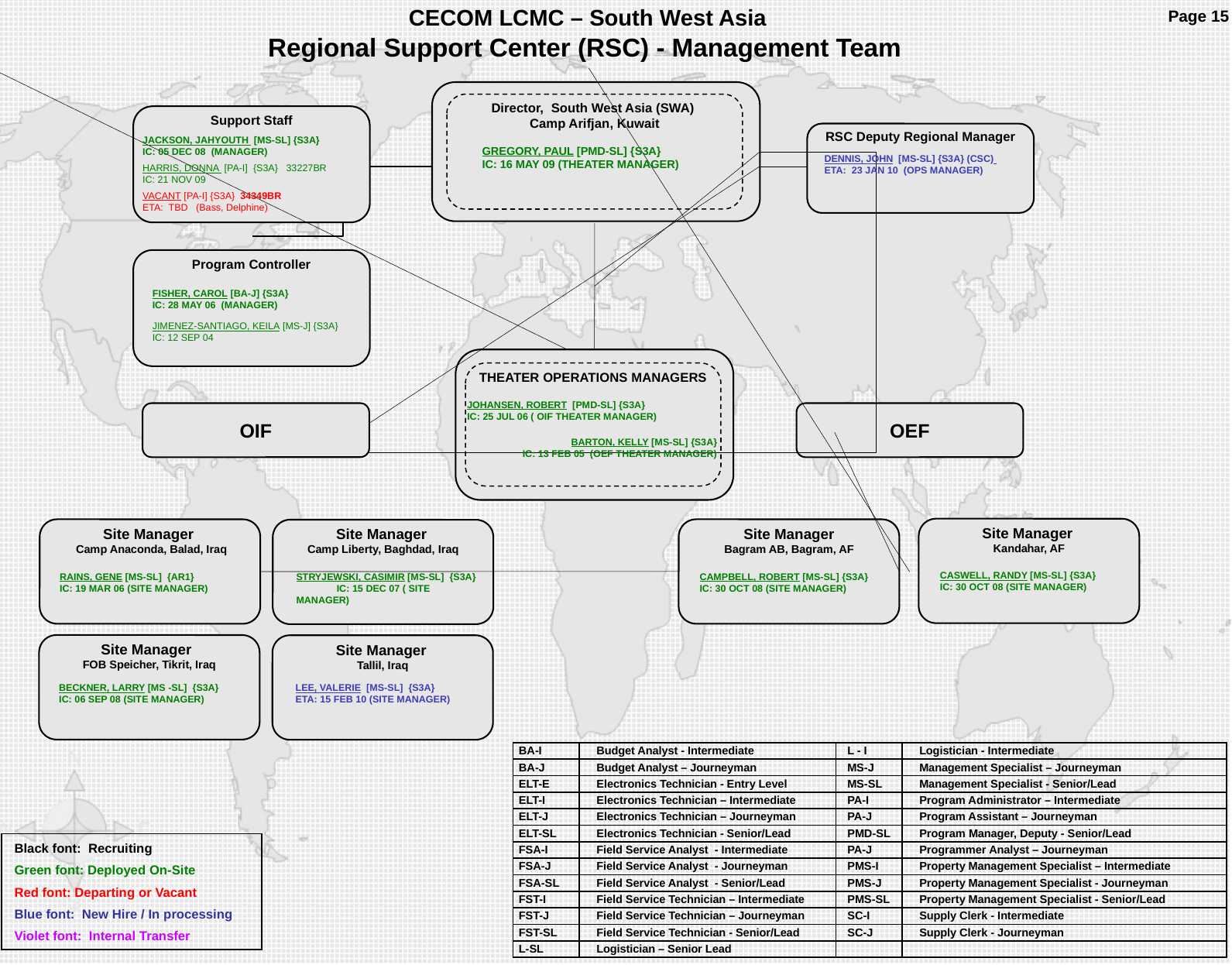

JACKSON, JAHYOUTH  [MS-SL] {S3A}
IC: 05 DEC 08  (MANAGER)
GREGORY, PAUL [PMD-SL] {S3A}
IC: 16 MAY 09 (THEATER MANAGER)
DENNIS, JOHN  [MS-SL] {S3A} (CSC)
ETA:  23 JAN 10  (OPS MANAGER)
HARRIS, DONNA  [PA-I]  {S3A}   33227BR
IC: 21 NOV 09
VACANT [PA-I] {S3A}  34349BR
ETA:  TBD   (Bass, Delphine)
FISHER, CAROL [BA-J] {S3A}
IC: 28 MAY 06  (MANAGER)
JIMENEZ-SANTIAGO, KEILA [MS-J] {S3A}
IC: 12 SEP 04
JOHANSEN, ROBERT  [PMD-SL] {S3A}
IC: 25 JUL 06 ( OIF THEATER MANAGER)
BARTON, KELLY [MS-SL] {S3A}
IC: 13 FEB 05  (OEF THEATER MANAGER)
CASWELL, RANDY [MS-SL] {S3A}              IC: 30 OCT 08 (SITE MANAGER)
RAINS, GENE [MS-SL]  {AR1}
IC: 19 MAR 06 (SITE MANAGER)
STRYJEWSKI, CASIMIR [MS-SL]  {S3A}                 IC: 15 DEC 07 ( SITE MANAGER)
CAMPBELL, ROBERT [MS-SL] {S3A}
IC: 30 OCT 08 (SITE MANAGER)
BECKNER, LARRY [MS -SL]  {S3A}
IC: 06 SEP 08 (SITE MANAGER)
LEE, VALERIE  [MS-SL]  {S3A}             ETA: 15 FEB 10 (SITE MANAGER)